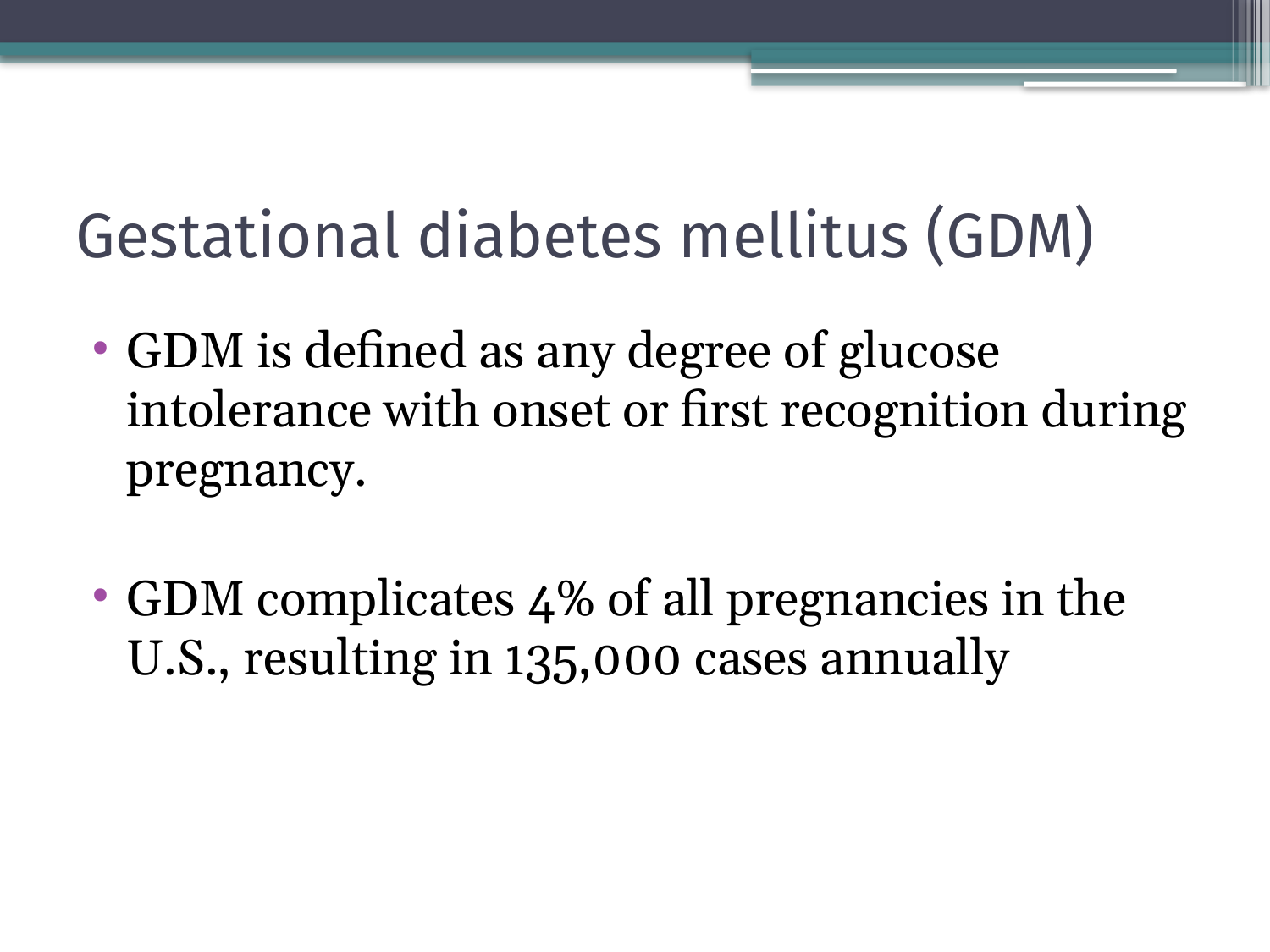

# Gestational diabetes mellitus (GDM)
GDM is defined as any degree of glucose intolerance with onset or first recognition during pregnancy.

GDM complicates 4% of all pregnancies in the U.S., resulting in 135,000 cases annually